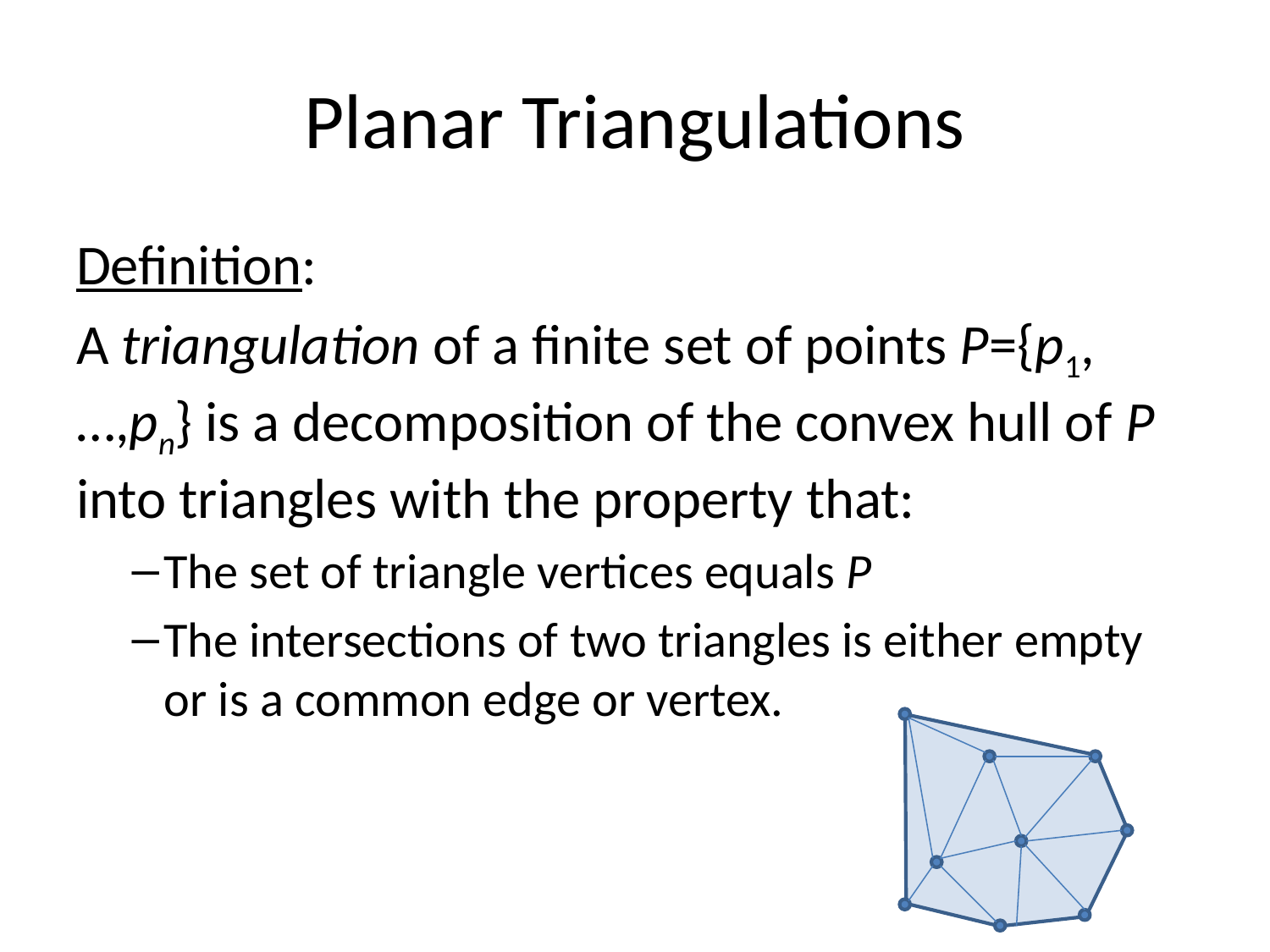

# Planar Triangulations
Definition:
A triangulation of a finite set of points P={p1,…,pn} is a decomposition of the convex hull of P into triangles with the property that:
The set of triangle vertices equals P
The intersections of two triangles is either empty or is a common edge or vertex.